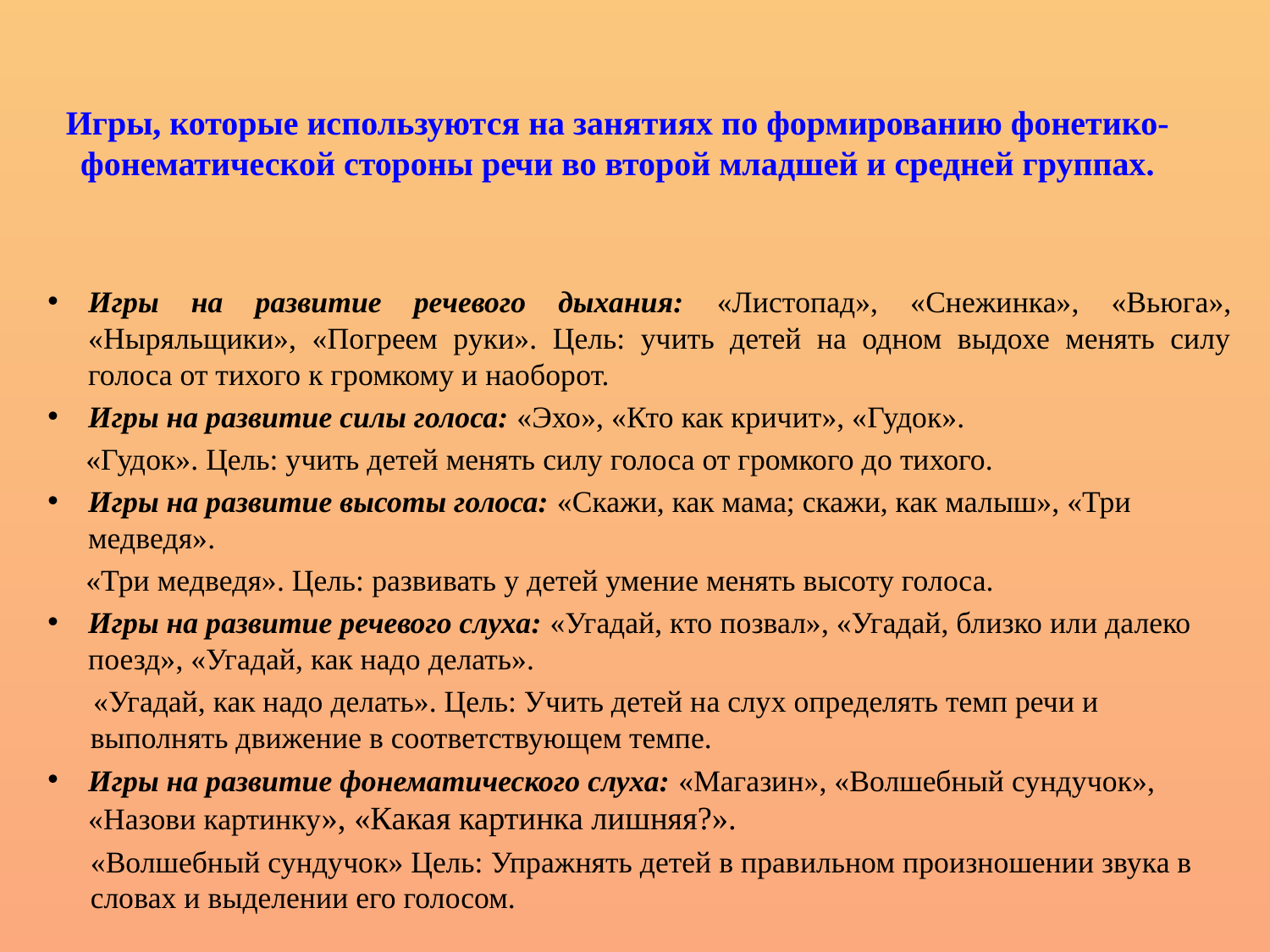

# Игры, которые используются на занятиях по формированию фонетико-фонематической стороны речи во второй младшей и средней группах.
Игры на развитие речевого дыхания: «Листопад», «Снежинка», «Вьюга», «Ныряльщики», «Погреем руки». Цель: учить детей на одном выдохе менять силу голоса от тихого к громкому и наоборот.
Игры на развитие силы голоса: «Эхо», «Кто как кричит», «Гудок».
     «Гудок». Цель: учить детей менять силу голоса от громкого до тихого.
Игры на развитие высоты голоса: «Скажи, как мама; скажи, как малыш», «Три медведя».
     «Три медведя». Цель: развивать у детей умение менять высоту голоса.
Игры на развитие речевого слуха: «Угадай, кто позвал», «Угадай, близко или далеко поезд», «Угадай, как надо делать».
      «Угадай, как надо делать». Цель: Учить детей на слух определять темп речи и выполнять движение в соответствующем темпе.
Игры на развитие фонематического слуха: «Магазин», «Волшебный сундучок», «Назови картинку», «Какая картинка лишняя?».
«Волшебный сундучок» Цель: Упражнять детей в правильном произношении звука в словах и выделении его голосом.